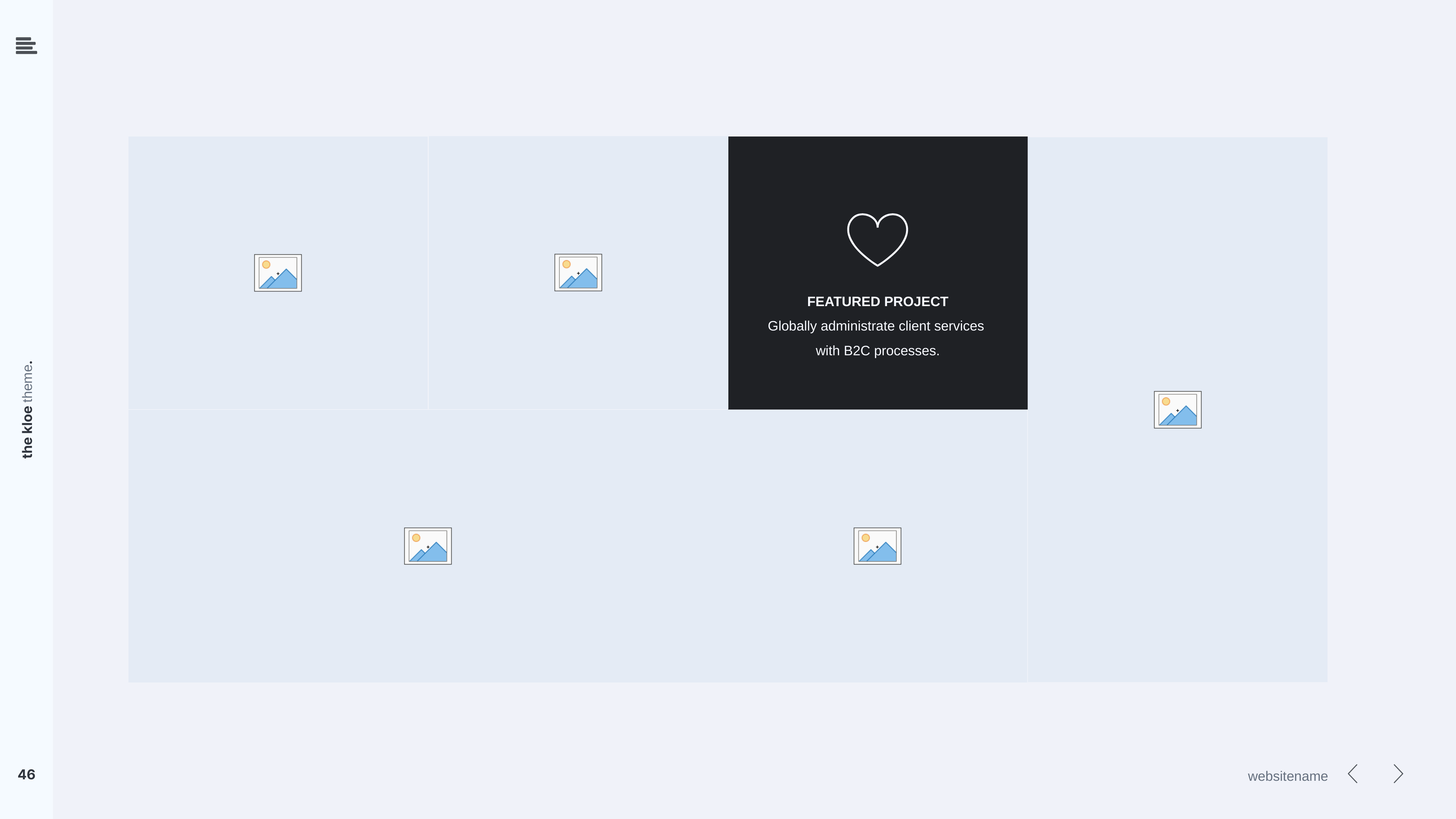

FEATURED PROJECT
Globally administrate client services
with B2C processes.

46